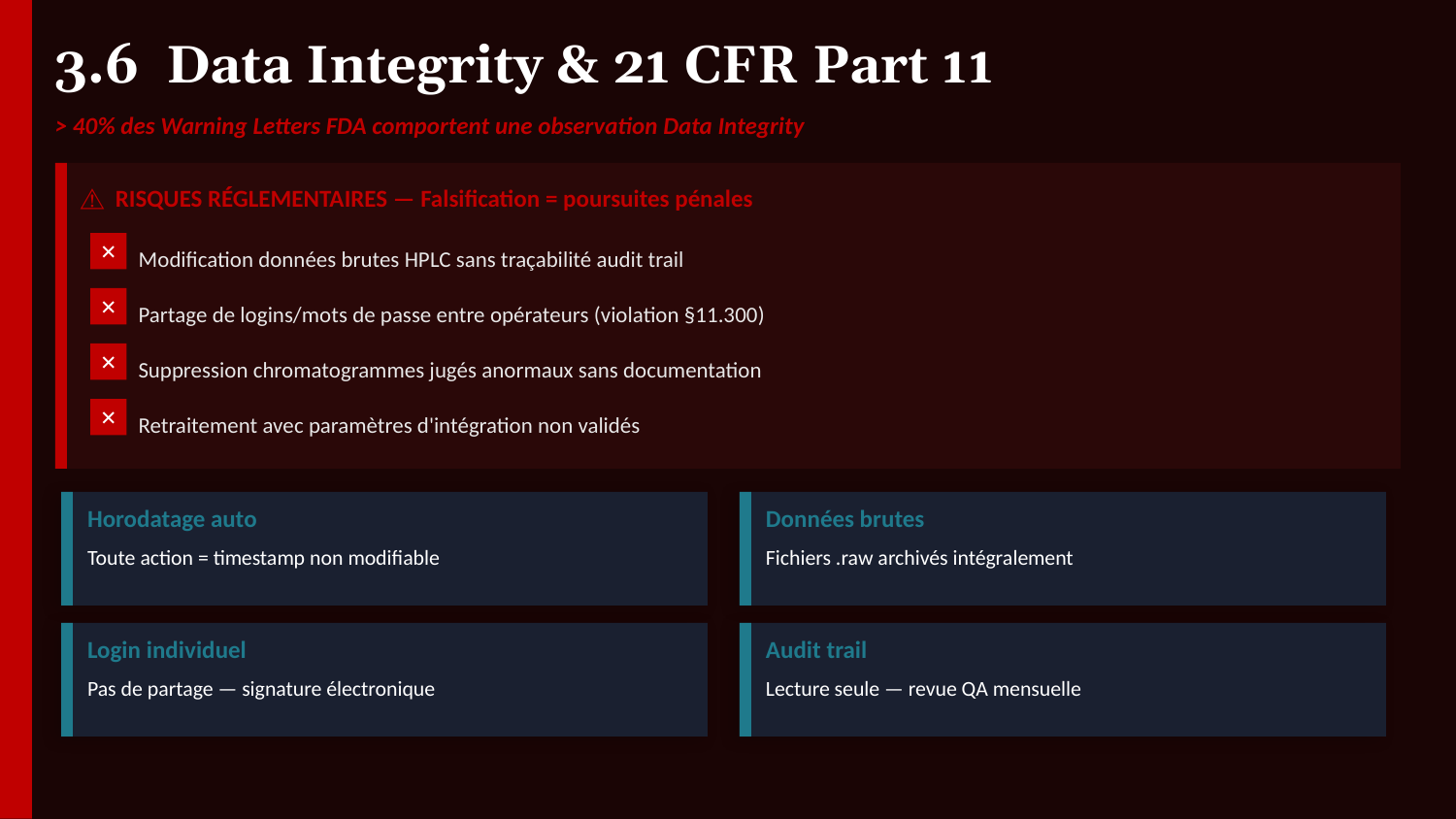

3.6  Data Integrity & 21 CFR Part 11
> 40% des Warning Letters FDA comportent une observation Data Integrity

⚠  RISQUES RÉGLEMENTAIRES — Falsification = poursuites pénales

✕
Modification données brutes HPLC sans traçabilité audit trail

✕
Partage de logins/mots de passe entre opérateurs (violation §11.300)

✕
Suppression chromatogrammes jugés anormaux sans documentation

✕
Retraitement avec paramètres d'intégration non validés

Horodatage auto

Données brutes
Toute action = timestamp non modifiable
Fichiers .raw archivés intégralement

Login individuel

Audit trail
Pas de partage — signature électronique
Lecture seule — revue QA mensuelle